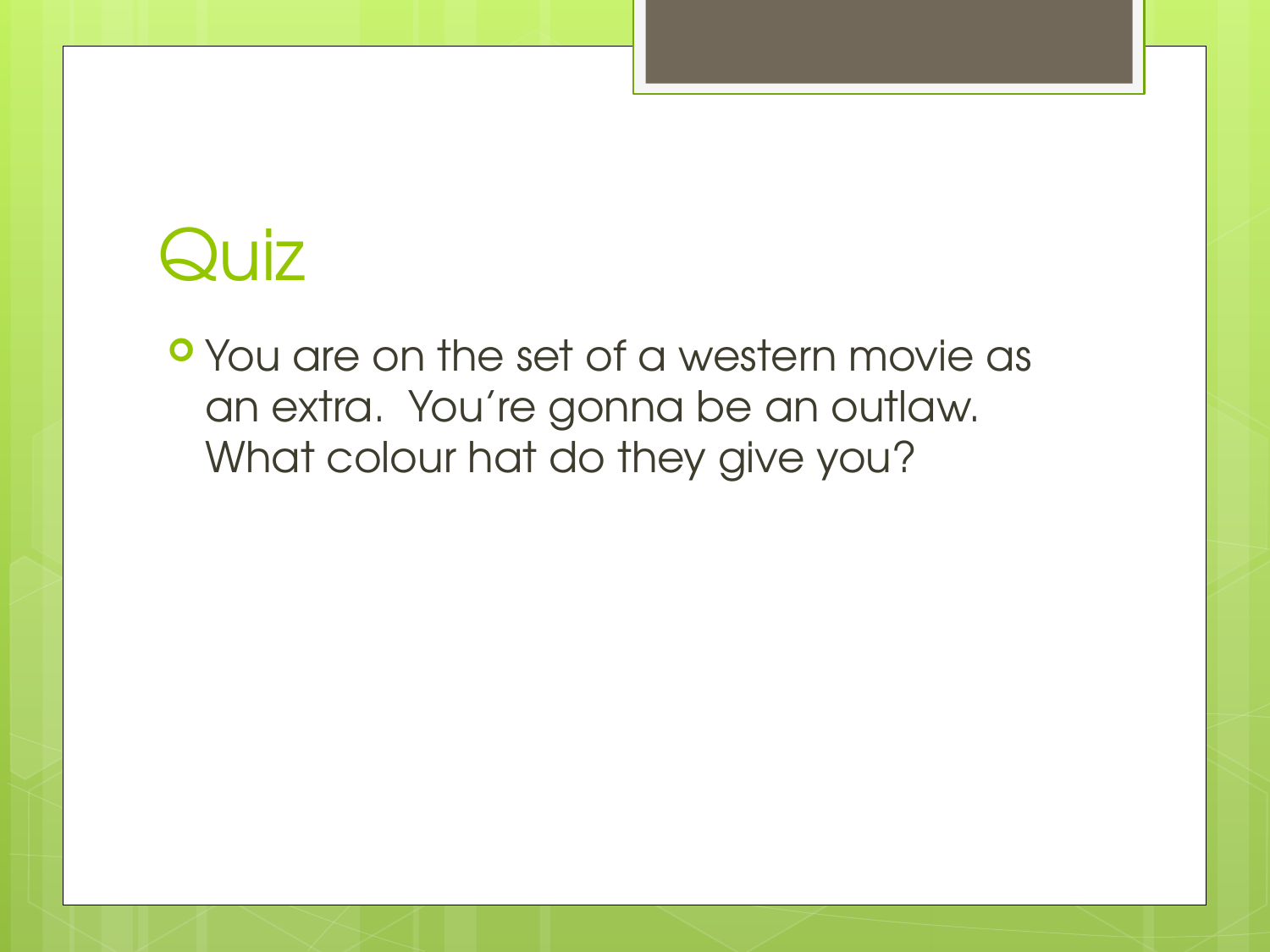

# Quiz
You are on the set of a western movie as an extra.  You’re gonna be an outlaw.  What colour hat do they give you?